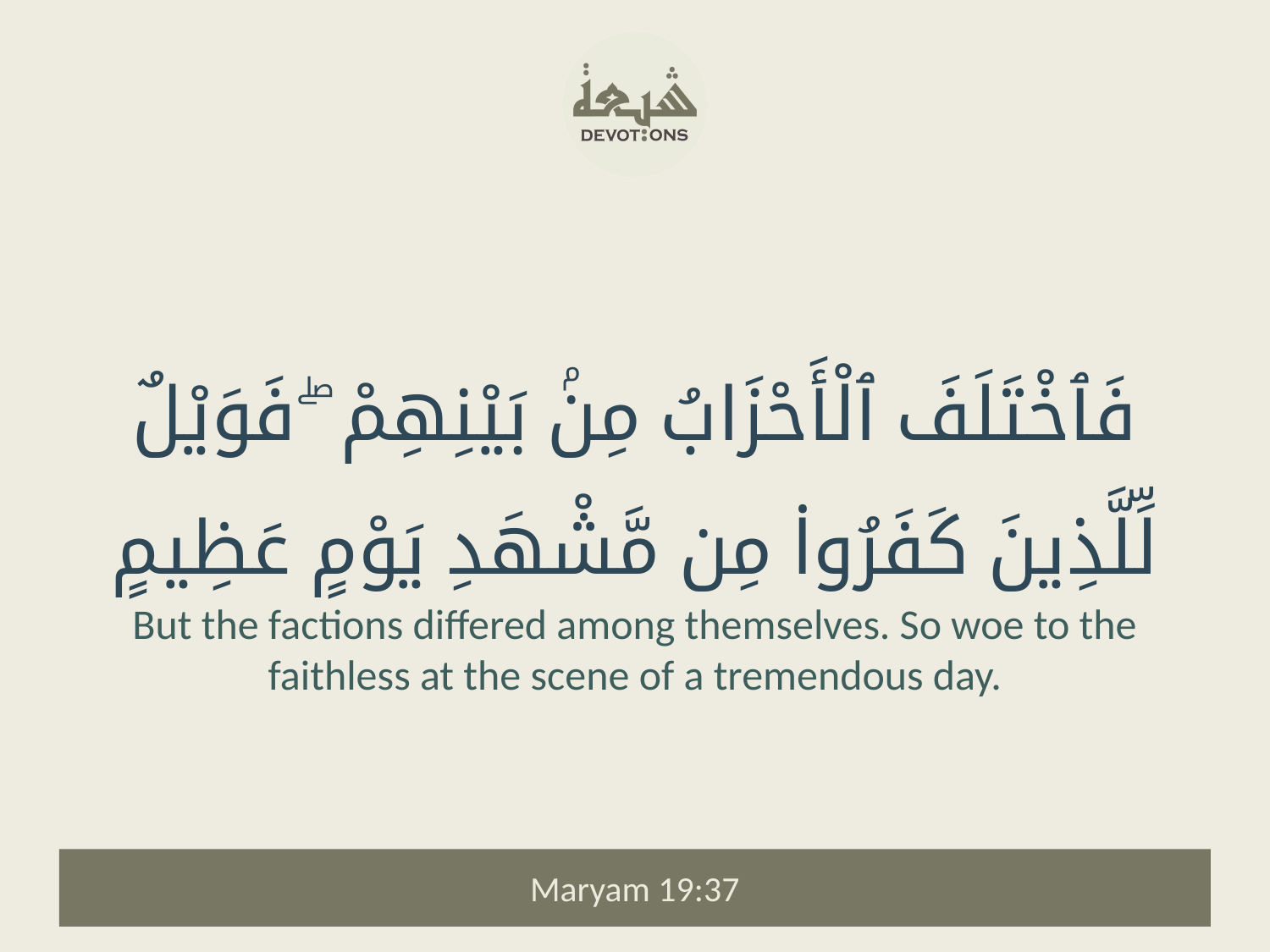

فَٱخْتَلَفَ ٱلْأَحْزَابُ مِنۢ بَيْنِهِمْ ۖ فَوَيْلٌ لِّلَّذِينَ كَفَرُوا۟ مِن مَّشْهَدِ يَوْمٍ عَظِيمٍ
But the factions differed among themselves. So woe to the faithless at the scene of a tremendous day.
Maryam 19:37